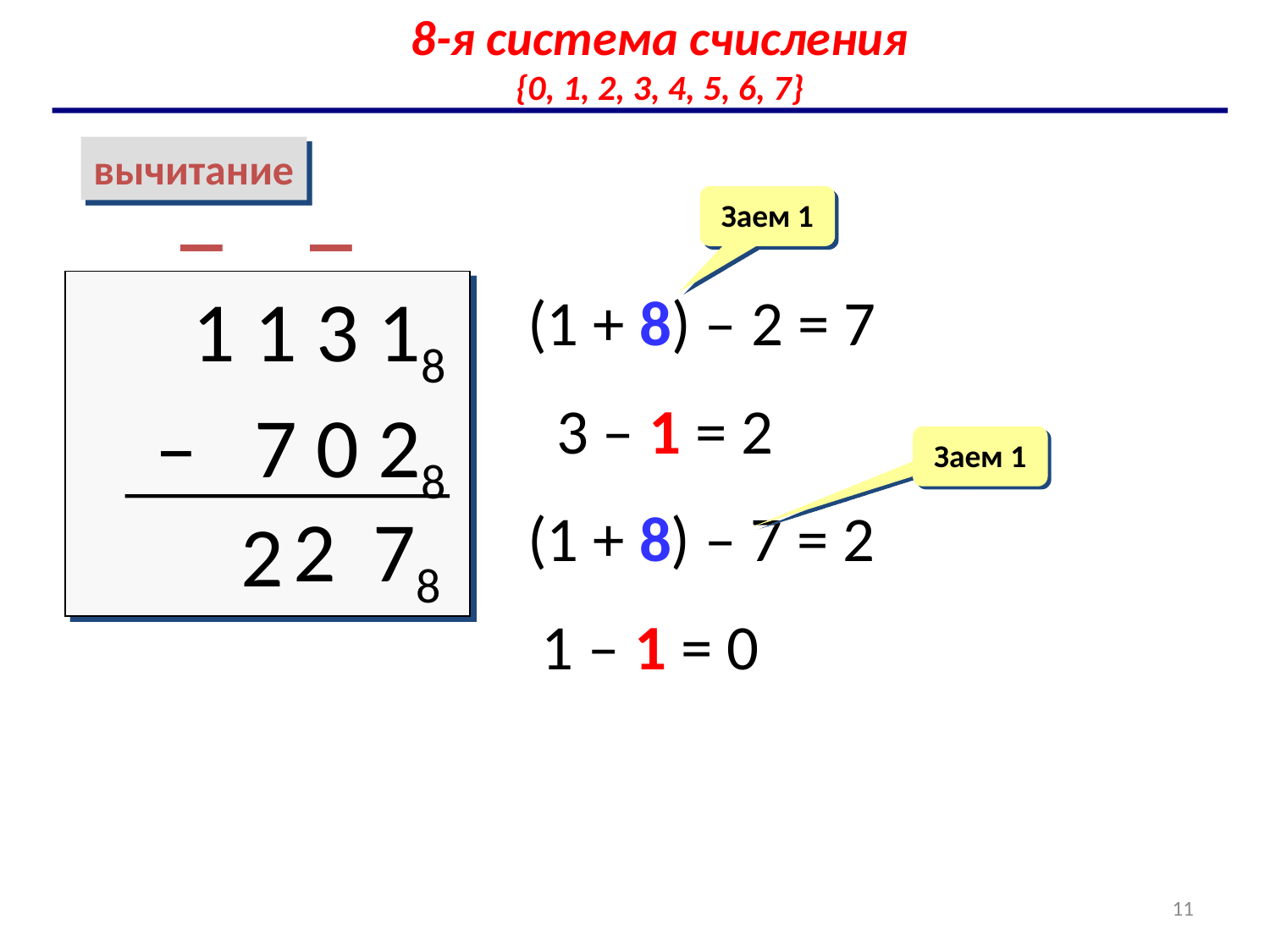

8-я система счисления
{0, 1, 2, 3, 4, 5, 6, 7}

вычитание
_
_
Заем 1
1 1 3 18
–   7 0 28
(1 + 8) – 2 = 7
  3 – 1 = 2
(1 + 8) – 7 = 2
 1 – 1 = 0
Заем 1
2
78
2

11